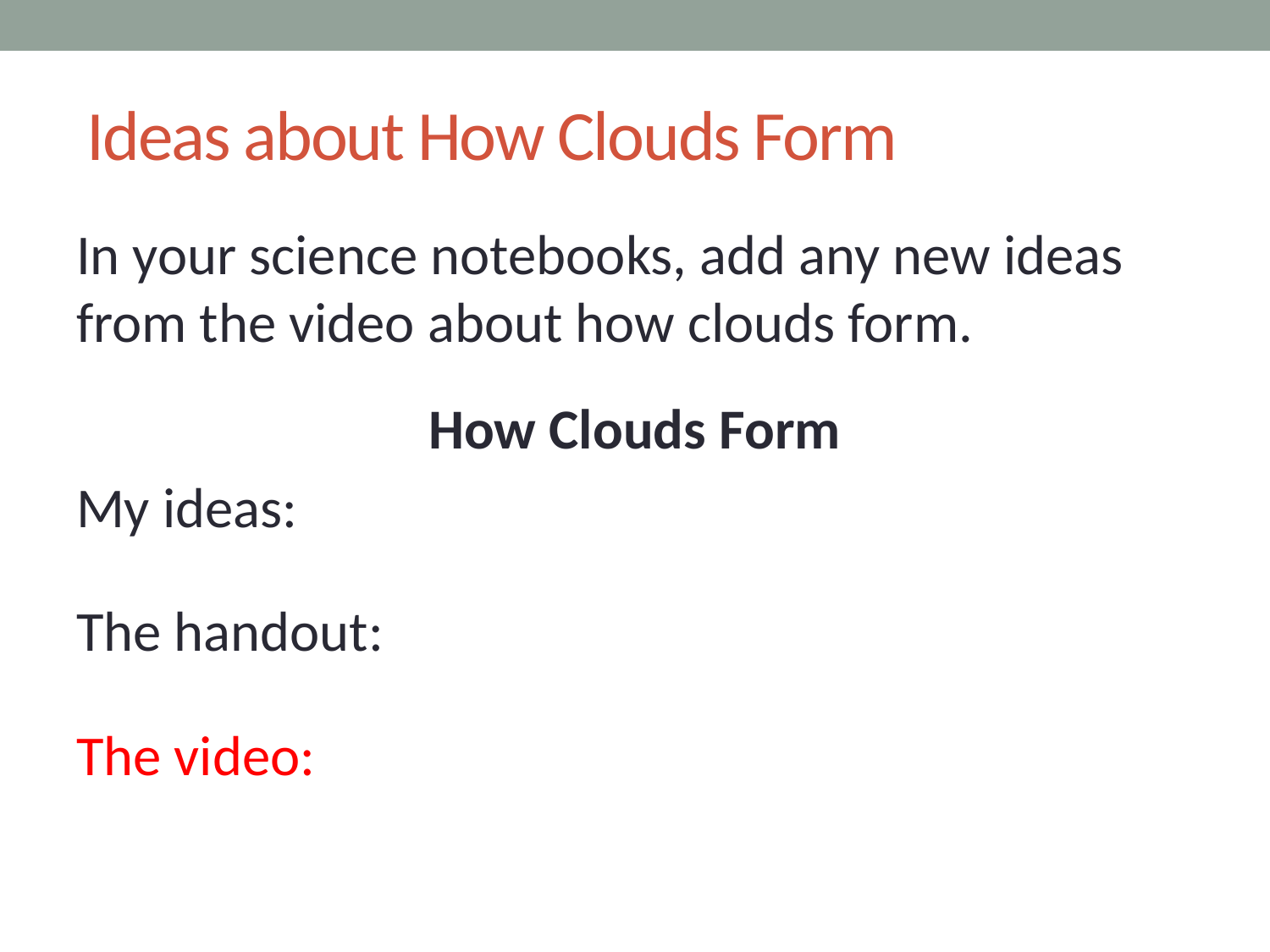

# Ideas about How Clouds Form
In your science notebooks, add any new ideas from the video about how clouds form.
How Clouds Form
My ideas:
The handout:
The video: